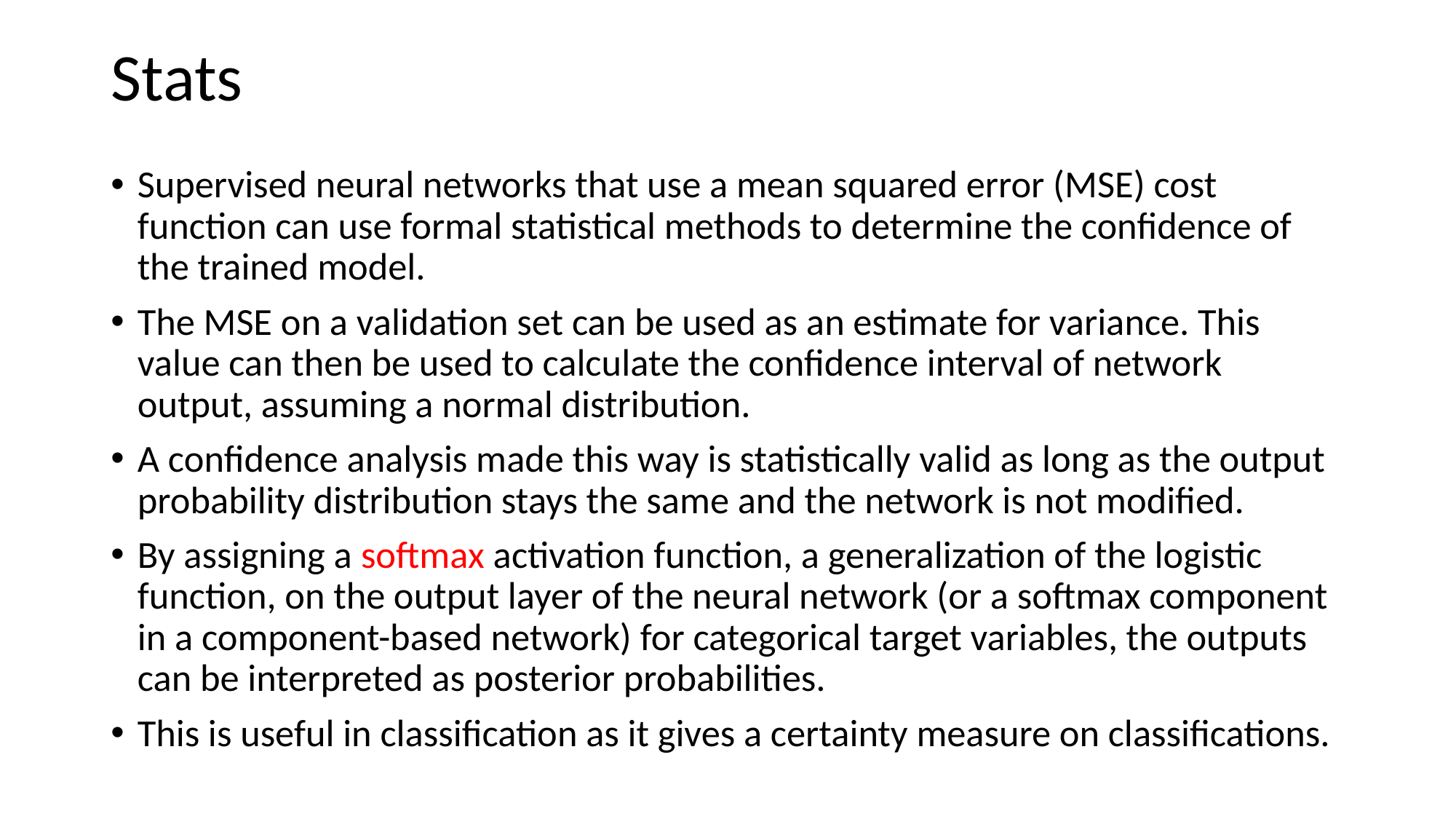

# Stats
Supervised neural networks that use a mean squared error (MSE) cost function can use formal statistical methods to determine the confidence of the trained model.
The MSE on a validation set can be used as an estimate for variance. This value can then be used to calculate the confidence interval of network output, assuming a normal distribution.
A confidence analysis made this way is statistically valid as long as the output probability distribution stays the same and the network is not modified.
By assigning a softmax activation function, a generalization of the logistic function, on the output layer of the neural network (or a softmax component in a component-based network) for categorical target variables, the outputs can be interpreted as posterior probabilities.
This is useful in classification as it gives a certainty measure on classifications.